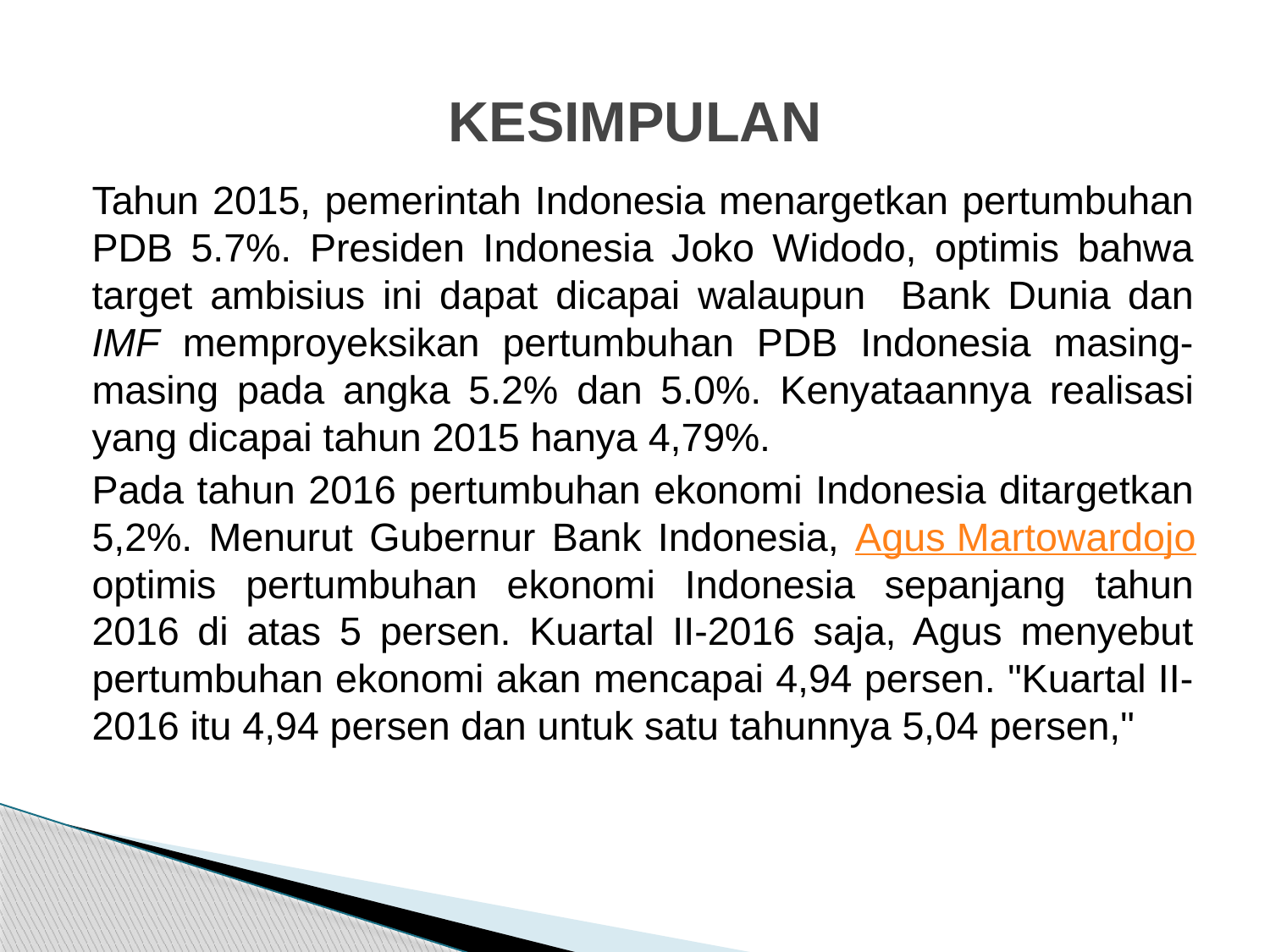

# KESIMPULAN
	Tahun 2015, pemerintah Indonesia menargetkan pertumbuhan PDB 5.7%. Presiden Indonesia Joko Widodo, optimis bahwa target ambisius ini dapat dicapai walaupun  Bank Dunia dan IMF memproyeksikan pertumbuhan PDB Indonesia masing-masing pada angka 5.2% dan 5.0%. Kenyataannya realisasi yang dicapai tahun 2015 hanya 4,79%.
	Pada tahun 2016 pertumbuhan ekonomi Indonesia ditargetkan 5,2%. Menurut Gubernur Bank Indonesia, Agus Martowardojo optimis pertumbuhan ekonomi Indonesia sepanjang tahun 2016 di atas 5 persen. Kuartal II-2016 saja, Agus menyebut pertumbuhan ekonomi akan mencapai 4,94 persen. "Kuartal II-2016 itu 4,94 persen dan untuk satu tahunnya 5,04 persen,"